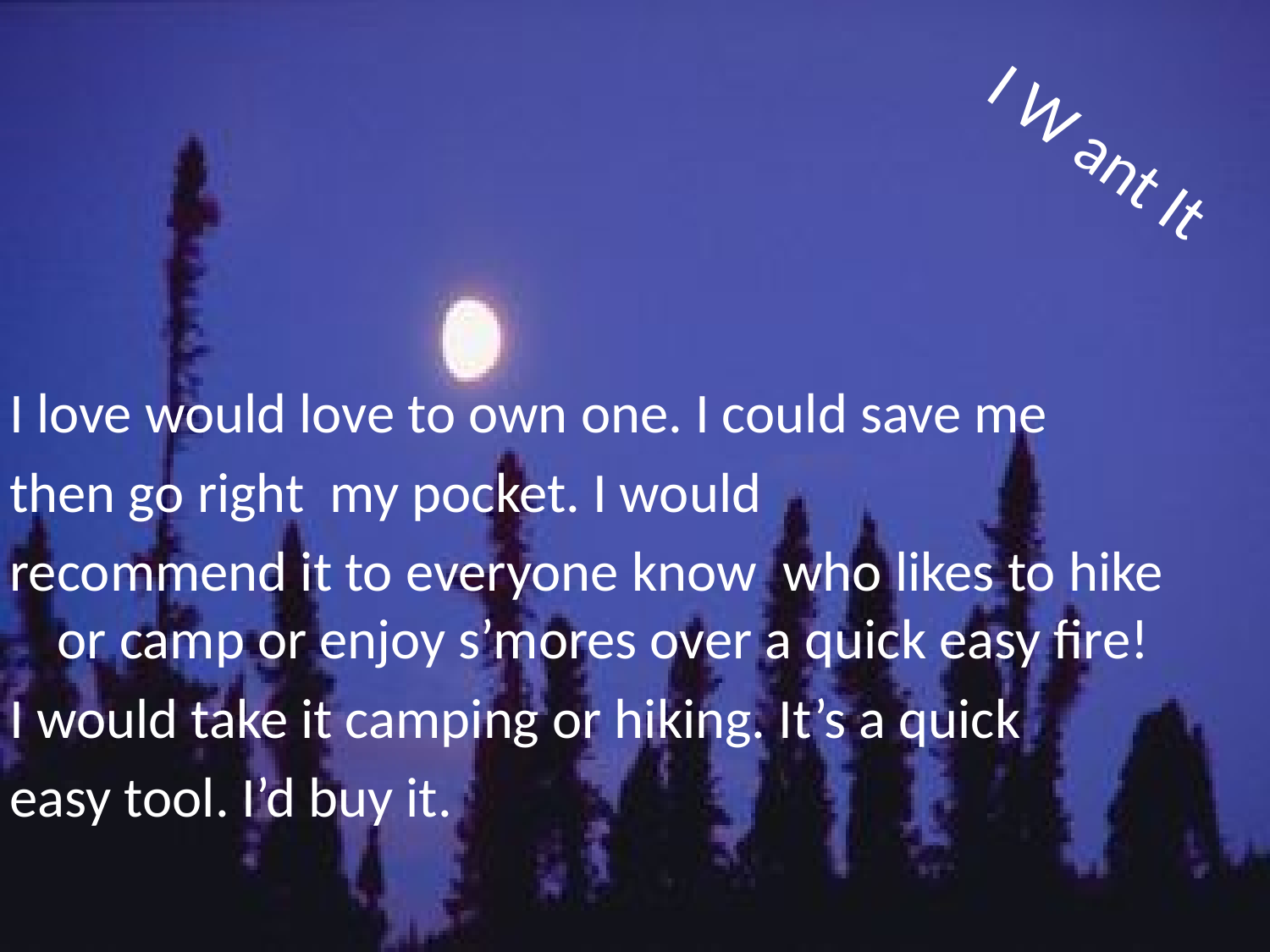

# I W ant It
I love would love to own one. I could save me
then go right  my pocket. I would
recommend it to everyone know  who likes to hike or camp or enjoy s’mores over a quick easy fire!
I would take it camping or hiking. It’s a quick
easy tool. I’d buy it.